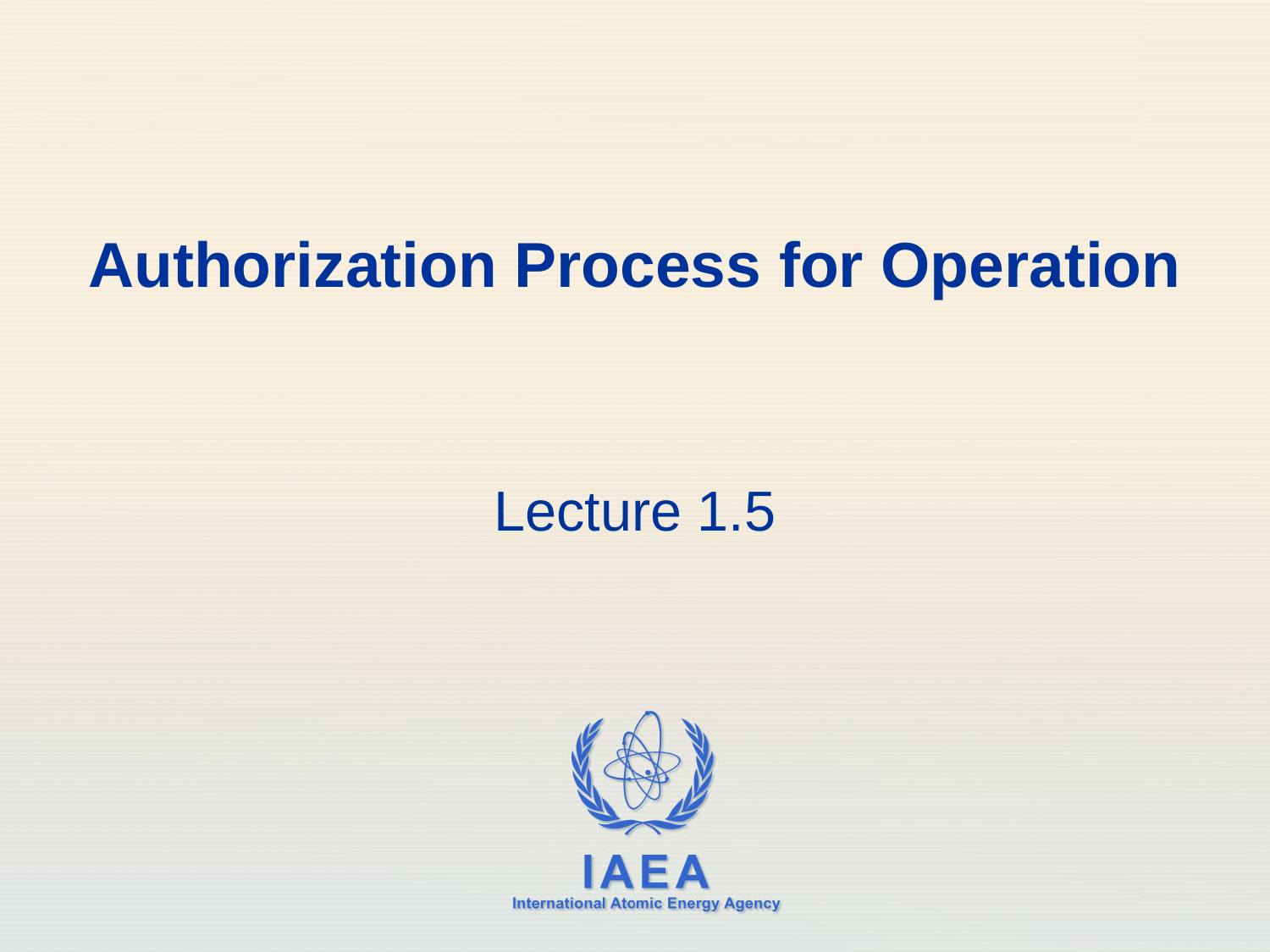

# Authorization Process for Operation
Lecture 1.5